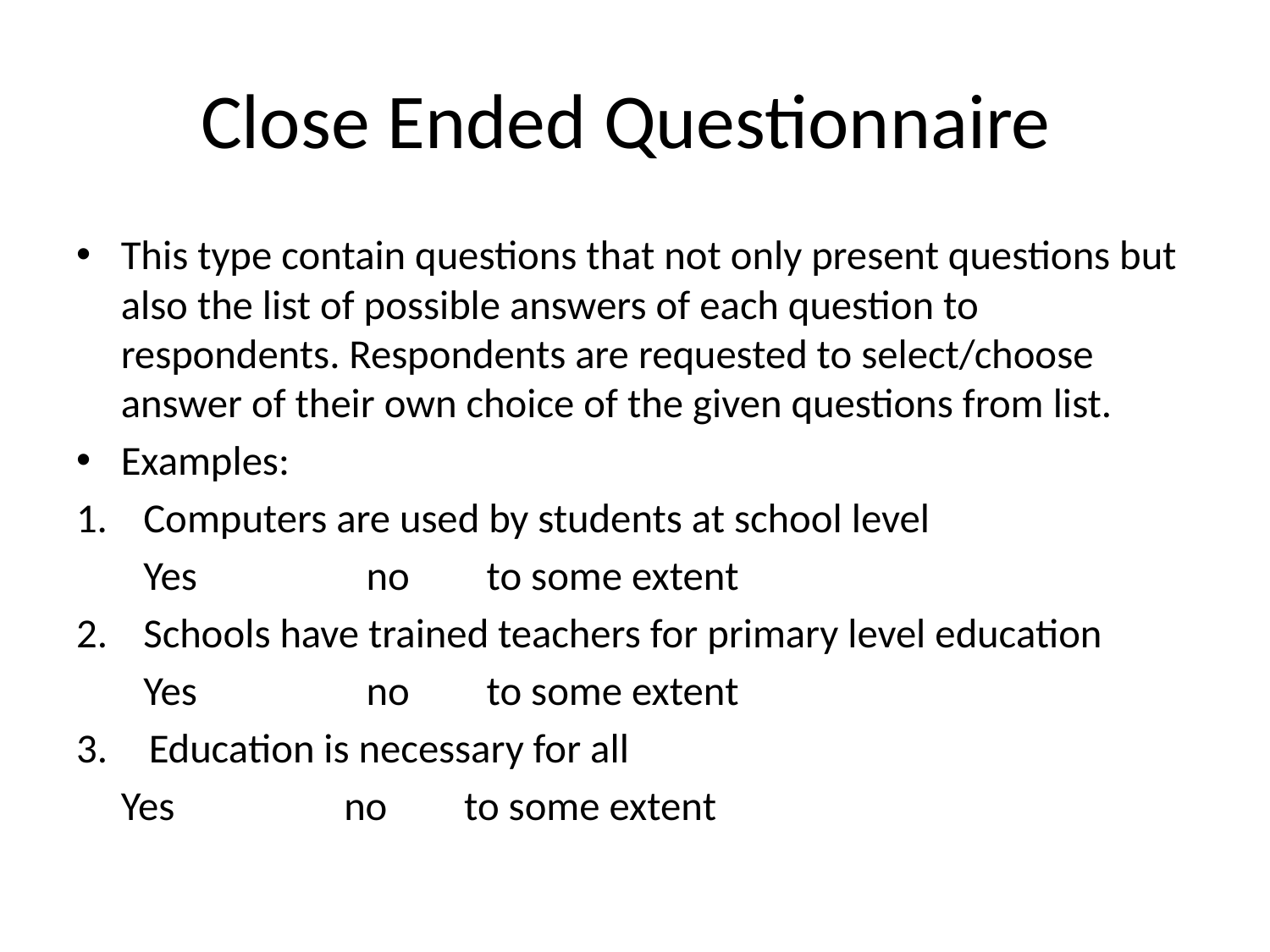

# Close Ended Questionnaire
This type contain questions that not only present questions but also the list of possible answers of each question to respondents. Respondents are requested to select/choose answer of their own choice of the given questions from list.
Examples:
Computers are used by students at school level
			Yes 	              no	       to some extent
2.	Schools have trained teachers for primary level education
				Yes 	              no	       to some extent
3.	   Education is necessary for all
			Yes 	              no	       to some extent